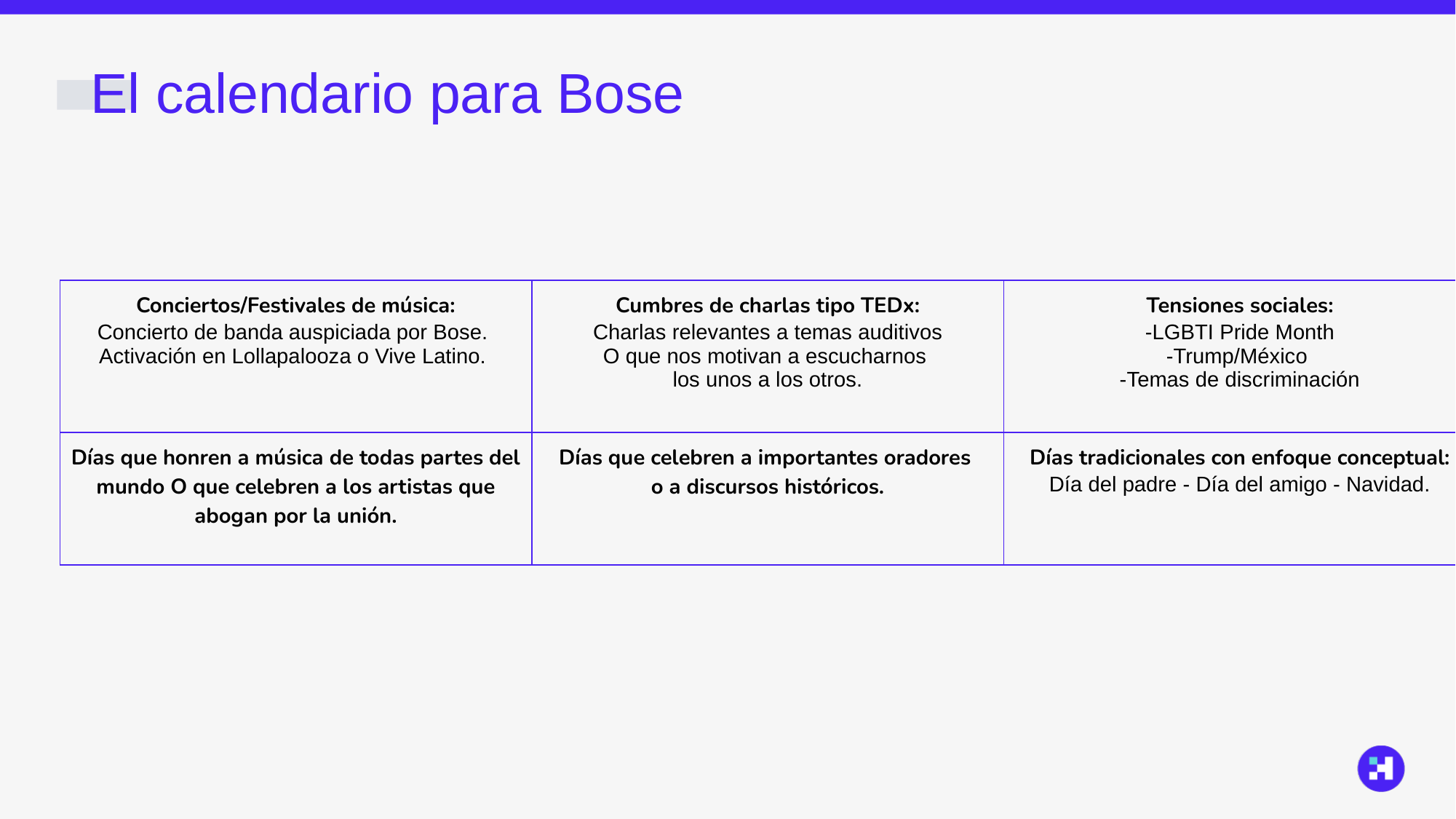

# El calendario para Bose
| Conciertos/Festivales de música: Concierto de banda auspiciada por Bose. Activación en Lollapalooza o Vive Latino. | Cumbres de charlas tipo TEDx: Charlas relevantes a temas auditivos O que nos motivan a escucharnos los unos a los otros. | Tensiones sociales: -LGBTI Pride Month -Trump/México -Temas de discriminación |
| --- | --- | --- |
| Días que honren a música de todas partes del mundo O que celebren a los artistas que abogan por la unión. | Días que celebren a importantes oradores o a discursos históricos. | Días tradicionales con enfoque conceptual: Día del padre - Día del amigo - Navidad. |